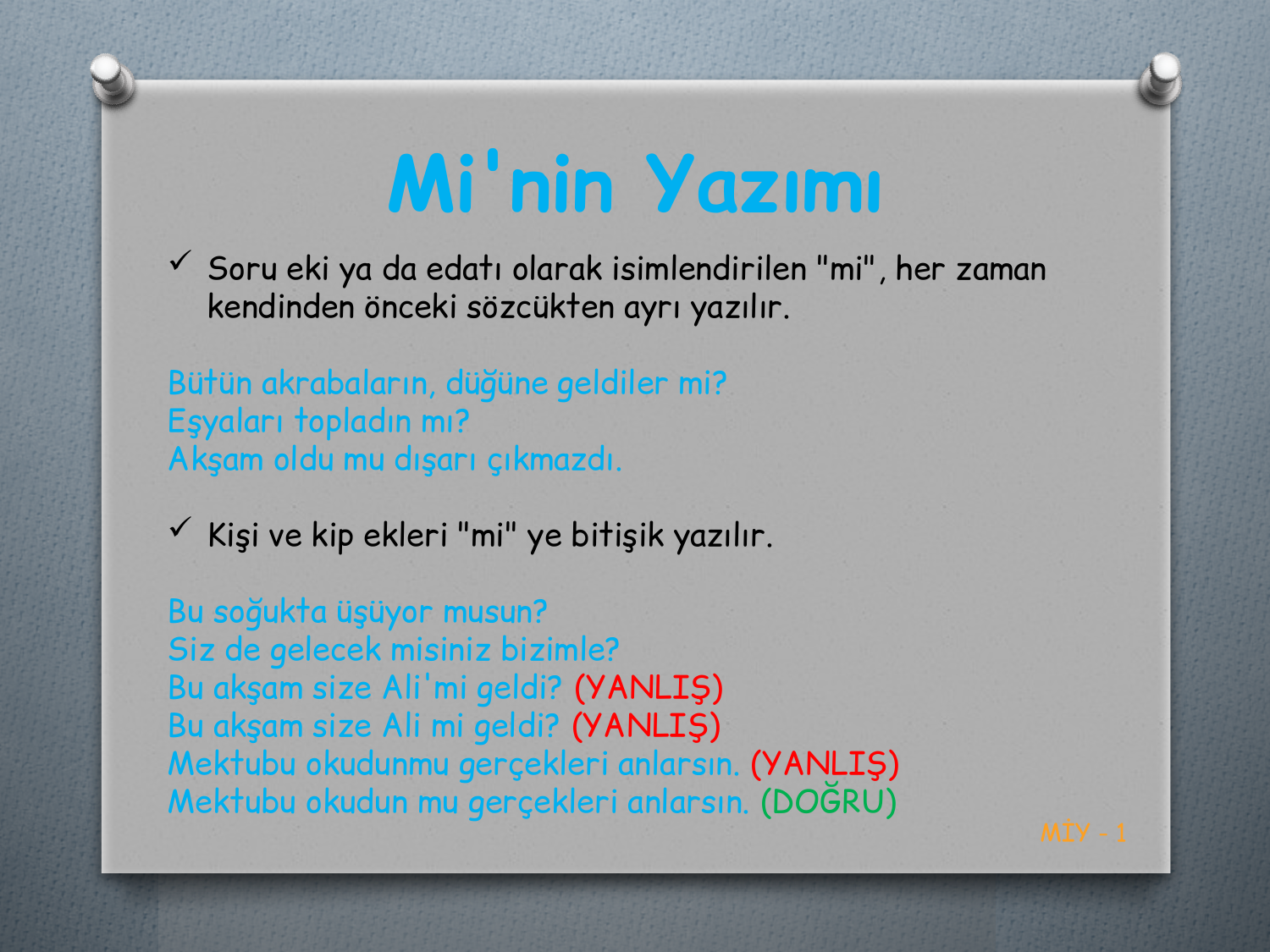

# Mi'nin Yazımı
Soru eki ya da edatı olarak isimlendirilen "mi", her zaman kendinden önceki sözcükten ayrı yazılır.

Bütün akrabaların, düğüne geldiler mi?
Eşyaları topladın mı?
Akşam oldu mu dışarı çıkmazdı.

Kişi ve kip ekleri "mi" ye bitişik yazılır.

Bu soğukta üşüyor musun?
Siz de gelecek misiniz bizimle?
Bu akşam size Ali'mi geldi? (YANLIŞ)
Bu akşam size Ali mi geldi? (YANLIŞ)
Mektubu okudunmu gerçekleri anlarsın. (YANLIŞ)
Mektubu okudun mu gerçekleri anlarsın. (DOĞRU)
MİY - 1